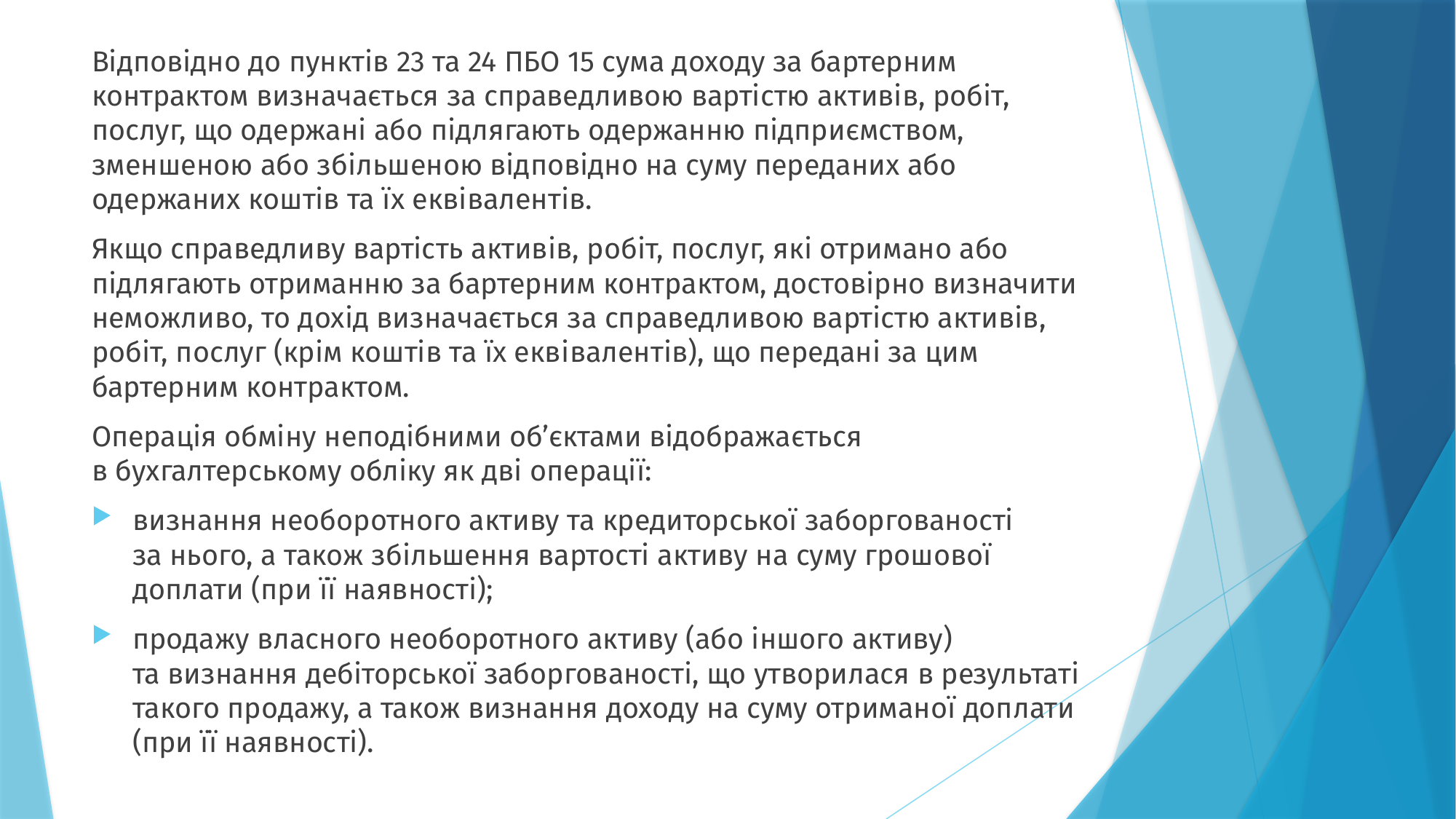

Відповідно до пунктів 23 та 24 ПБО 15 сума доходу за бартерним контрактом визначається за справедливою вартістю активів, робіт, послуг, що одержані або підлягають одержанню підприємством, зменшеною або збільшеною відповідно на суму переданих або одержаних коштів та їх еквівалентів.
Якщо справедливу вартість активів, робіт, послуг, які отримано або підлягають отриманню за бартерним контрактом, достовірно визначити неможливо, то дохід визначається за справедливою вартістю активів, робіт, послуг (крім коштів та їх екві­валентів), що передані за цим бартерним контрактом.
Операція обміну неподібними об’єктами відображається в бухгалтерському обліку як дві операції:
визнання необоротного активу та кредиторської заборгованості за нього, а також збільшення вартості активу на суму грошової доплати (при її наявності);
продажу власного необоротного активу (або іншого активу) та визнання дебіторської заборгованості, що утворилася в результаті такого продажу, а також визнання доходу на суму отриманої доплати (при її наявності).